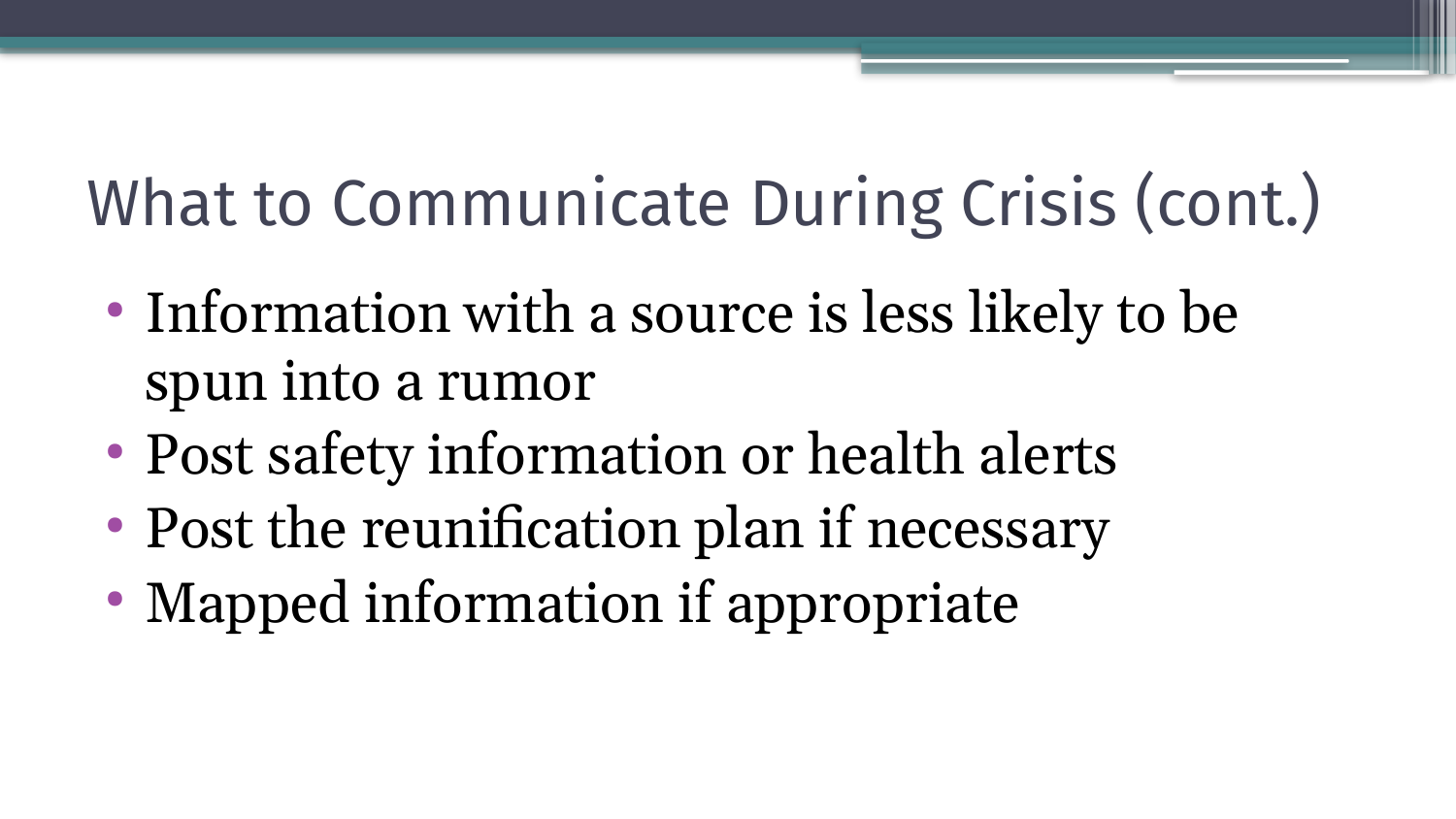

# What to Communicate During Crisis (cont.)
Information with a source is less likely to be spun into a rumor
Post safety information or health alerts
Post the reunification plan if necessary
Mapped information if appropriate